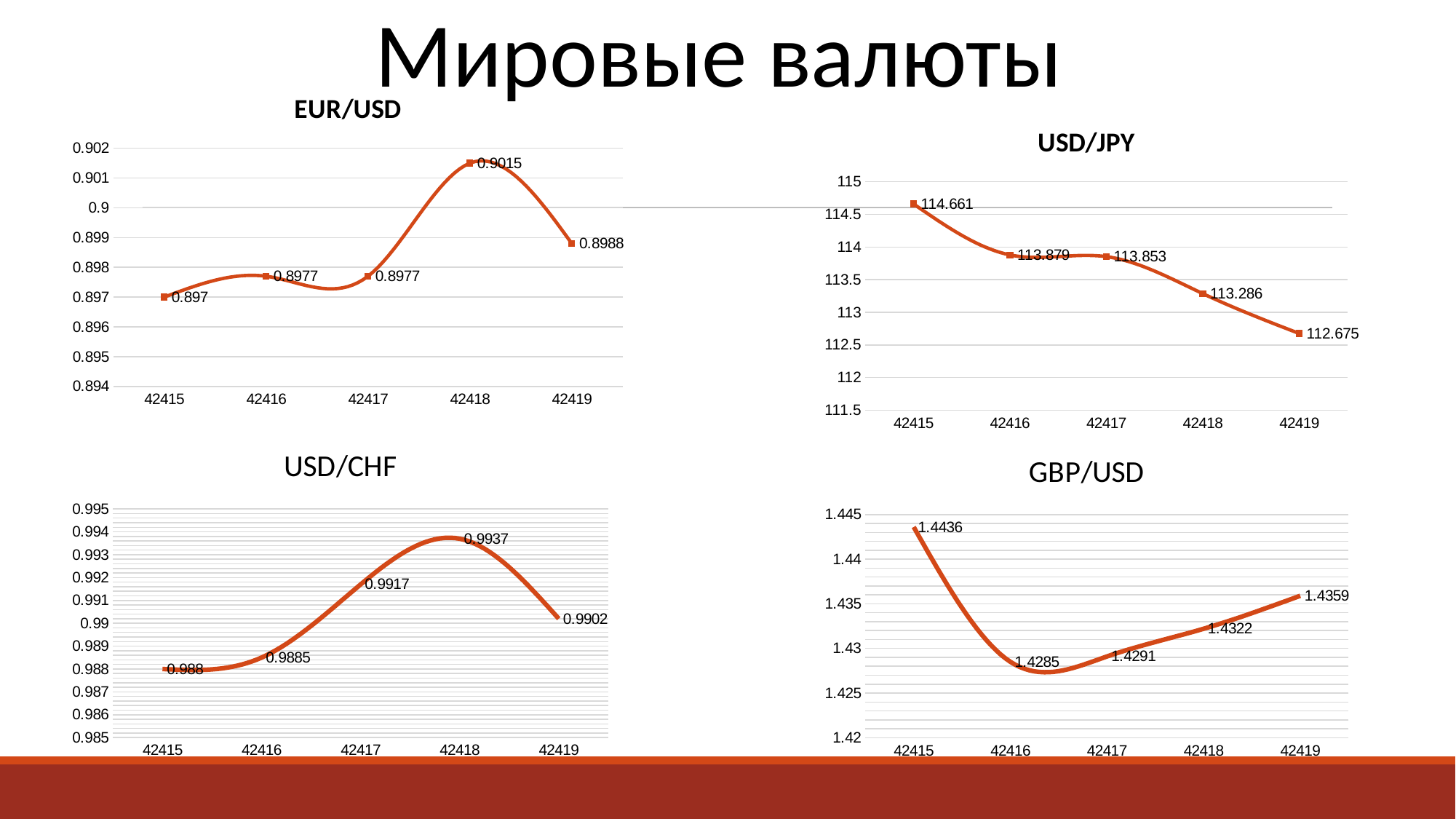

Мировые валюты

### Chart: EUR/USD

| Category |  |
|---|---|
| 42415 | 0.897 |
| 42416 | 0.8977 |
| 42417 | 0.8977 |
| 42418 | 0.9015 |
| 42419 | 0.8988 |

### Chart: USD/JPY

| Category |  |
|---|---|
| 42415 | 114.661 |
| 42416 | 113.879 |
| 42417 | 113.853 |
| 42418 | 113.286 |
| 42419 | 112.675 |

### Chart: USD/CHF

| Category |  |
|---|---|
| 42415 | 0.988 |
| 42416 | 0.9885 |
| 42417 | 0.9917 |
| 42418 | 0.9937 |
| 42419 | 0.9902 |

### Chart: GBP/USD

| Category |  |
|---|---|
| 42415 | 1.4436 |
| 42416 | 1.4285 |
| 42417 | 1.4291 |
| 42418 | 1.4322 |
| 42419 | 1.4359 |